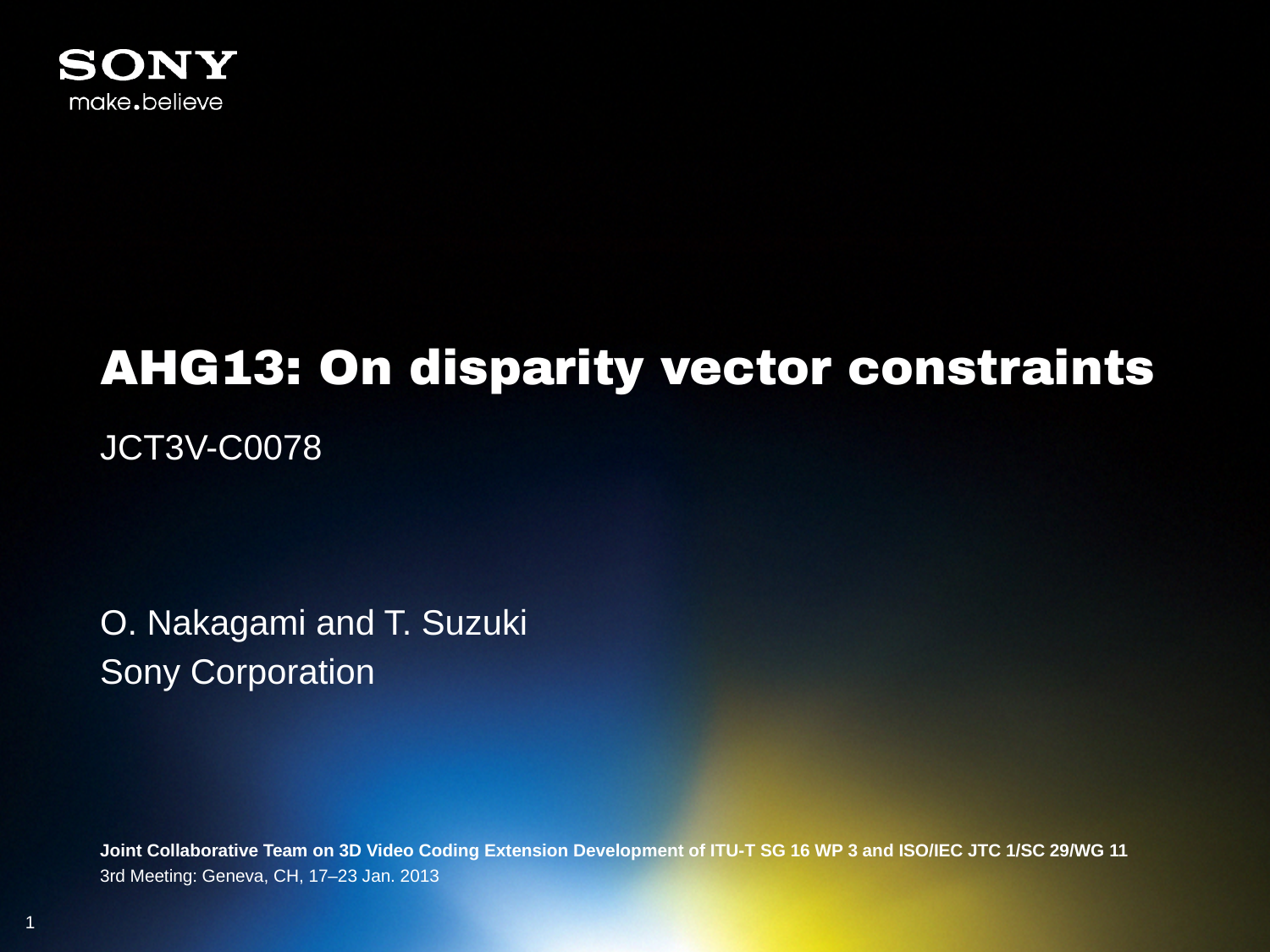

# AHG13: On disparity vector constraints
JCT3V-C0078
O. Nakagami and T. Suzuki
Sony Corporation
Joint Collaborative Team on 3D Video Coding Extension Development of ITU-T SG 16 WP 3 and ISO/IEC JTC 1/SC 29/WG 11
3rd Meeting: Geneva, CH, 17–23 Jan. 2013
1